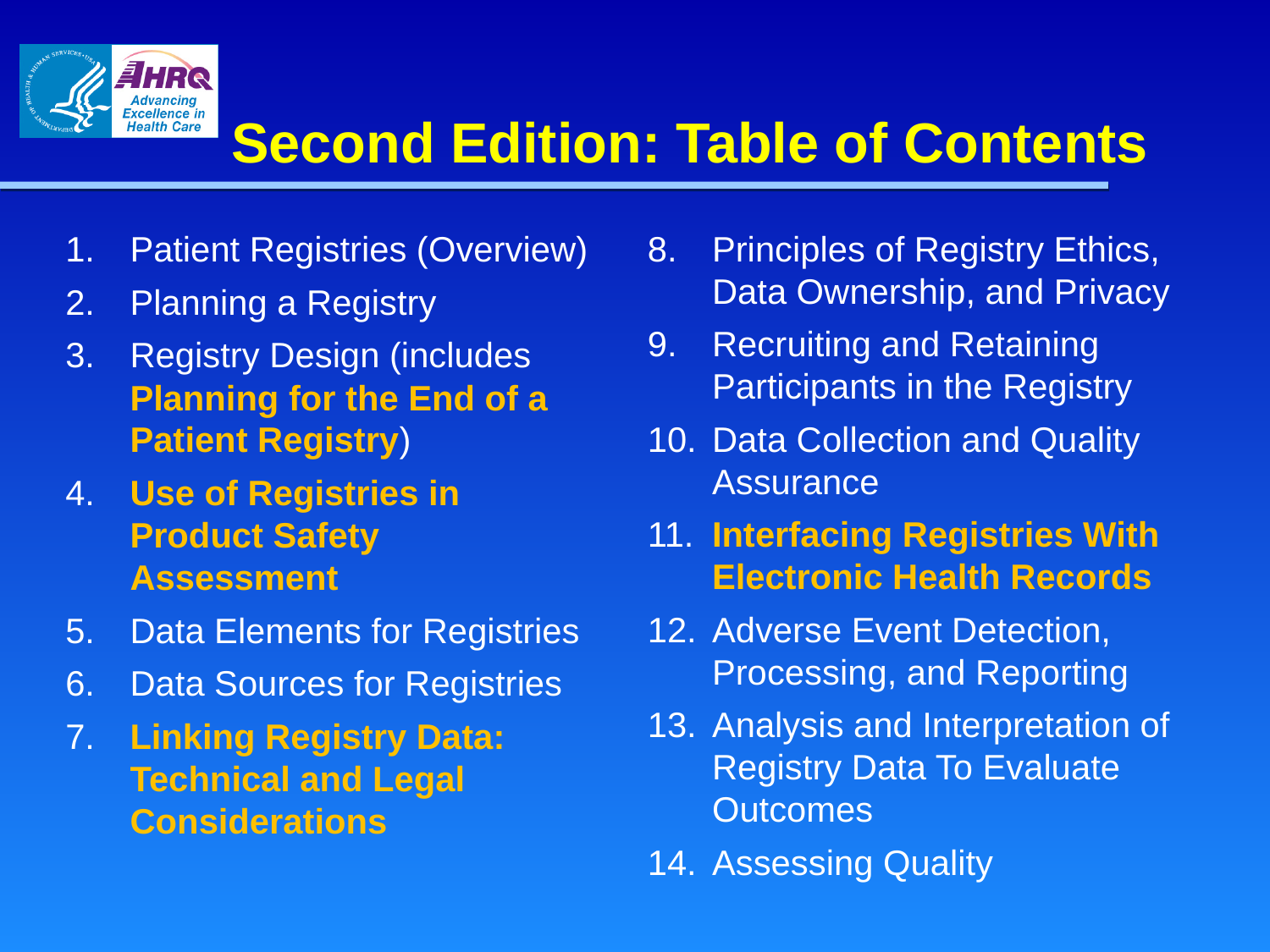

# Second Edition: Table of Contents
8.	Principles of Registry Ethics, Data Ownership, and Privacy
9.	Recruiting and Retaining Participants in the Registry
10.	Data Collection and Quality Assurance
11.	Interfacing Registries With Electronic Health Records
12.	Adverse Event Detection, Processing, and Reporting
13.	Analysis and Interpretation of Registry Data To Evaluate Outcomes
14.	Assessing Quality
1.	Patient Registries (Overview)
2.	Planning a Registry
3.	Registry Design (includes Planning for the End of a Patient Registry)
4.	Use of Registries in Product Safety Assessment
5.	Data Elements for Registries
6.	Data Sources for Registries
7.	Linking Registry Data: Technical and Legal Considerations